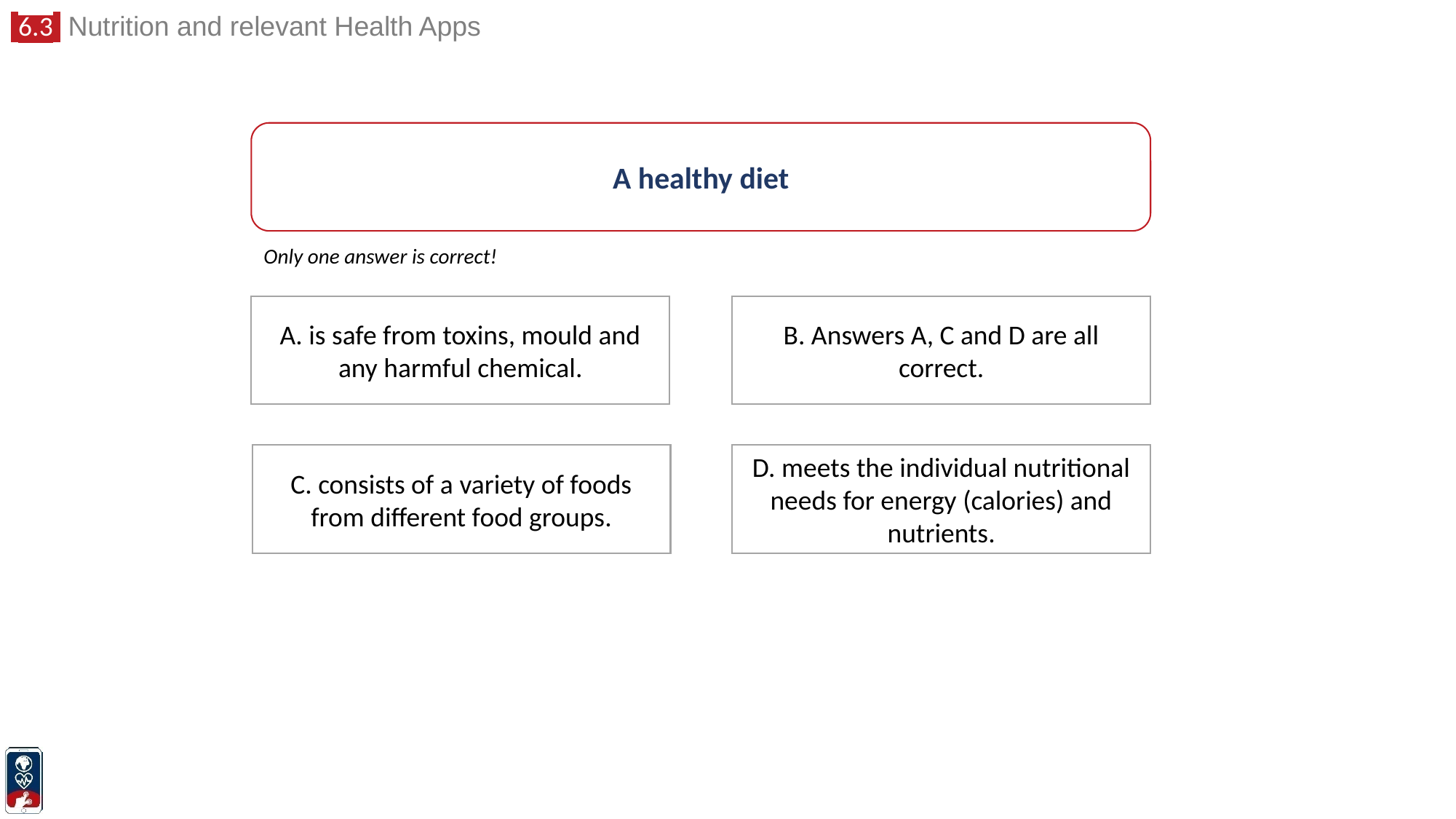

A healthy diet
Only one answer is correct!
A. is safe from toxins, mould and any harmful chemical.
B. Answers A, C and D are all correct.
C. consists of a variety of foods from different food groups.
D. meets the individual nutritional needs for energy (calories) and nutrients.